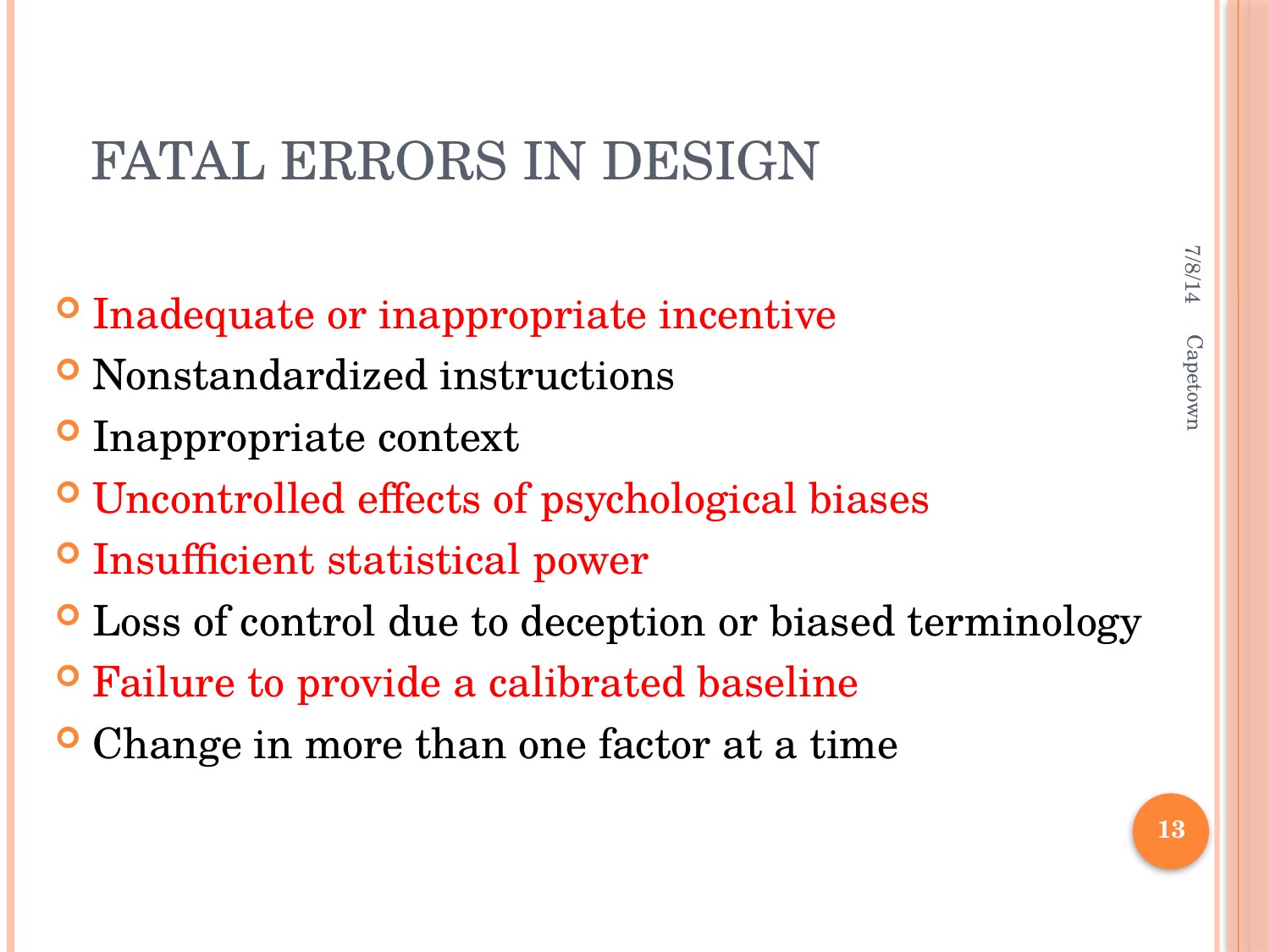

# Fatal Errors in Design
7/8/14
Inadequate or inappropriate incentive
Nonstandardized instructions
Inappropriate context
Uncontrolled effects of psychological biases
Insufficient statistical power
Loss of control due to deception or biased terminology
Failure to provide a calibrated baseline
Change in more than one factor at a time
Capetown
13